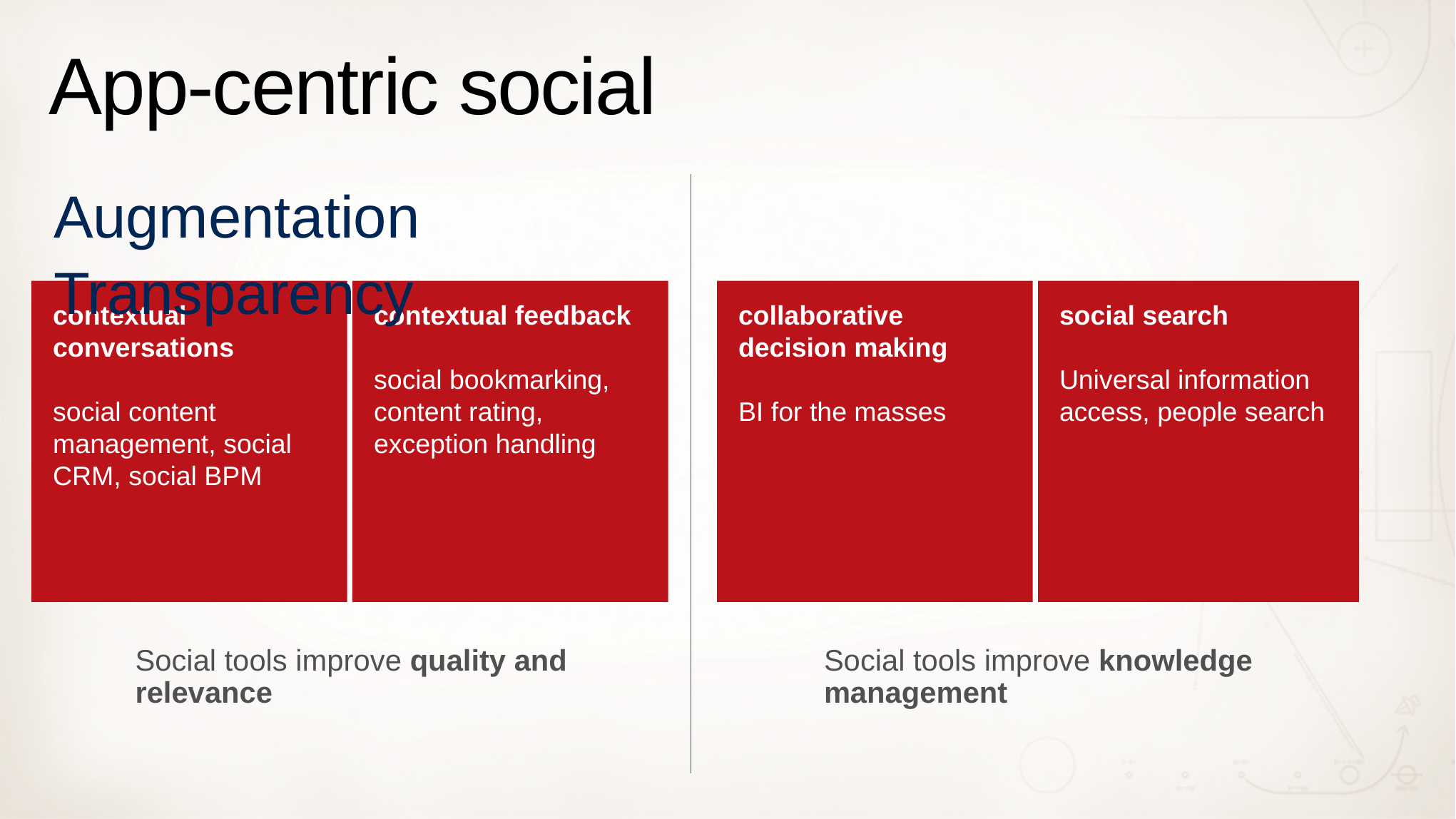

# App-centric social
Augmentation
Transparency
contextual conversations

social content management, social CRM, social BPM
contextual feedback

social bookmarking, content rating, exception handling
collaborative decision making

BI for the masses
social search

Universal information access, people search
Social tools improve quality and relevance
Social tools improve knowledge management